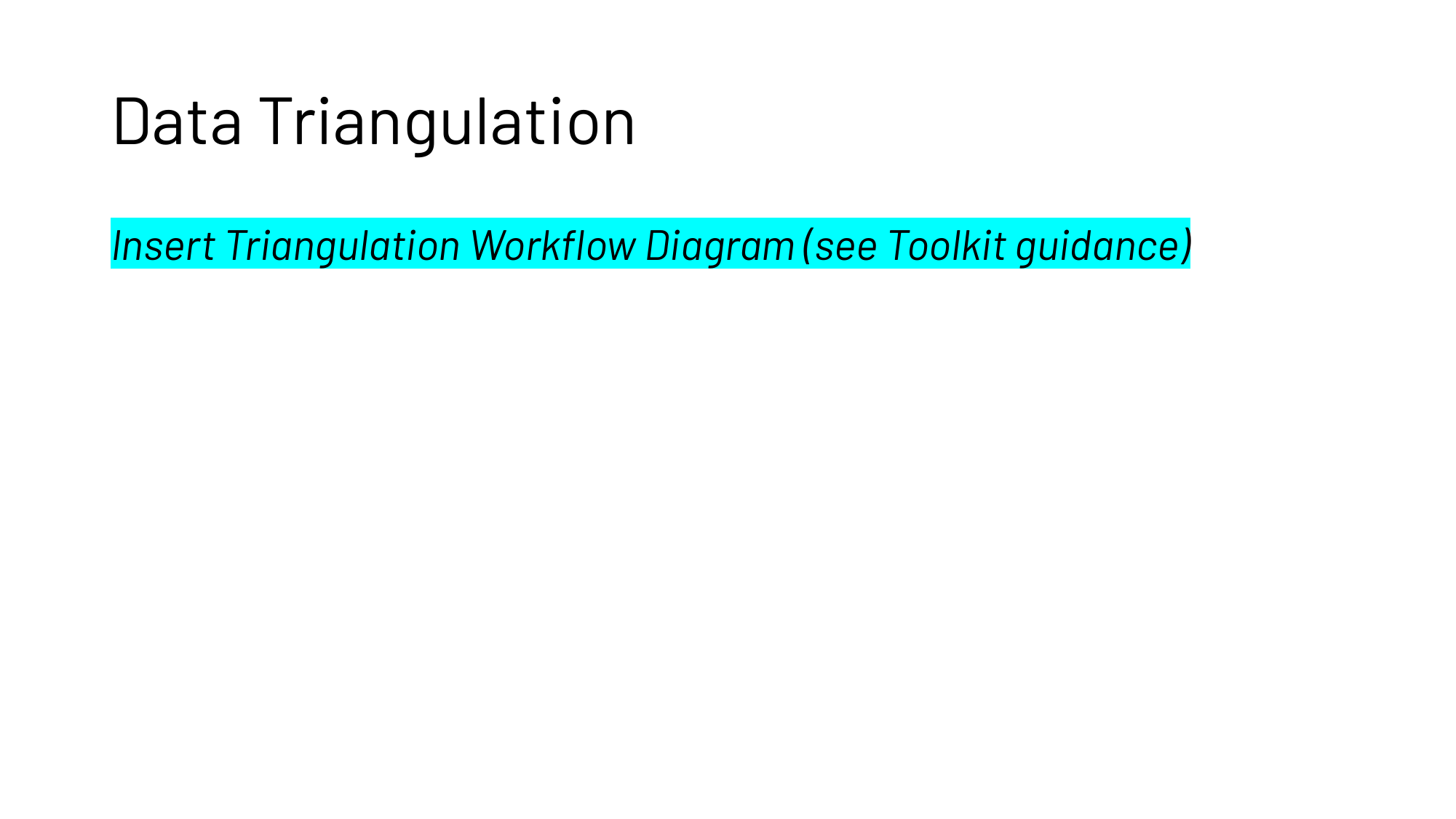

# Data Triangulation
Insert Triangulation Workflow Diagram (see Toolkit guidance)